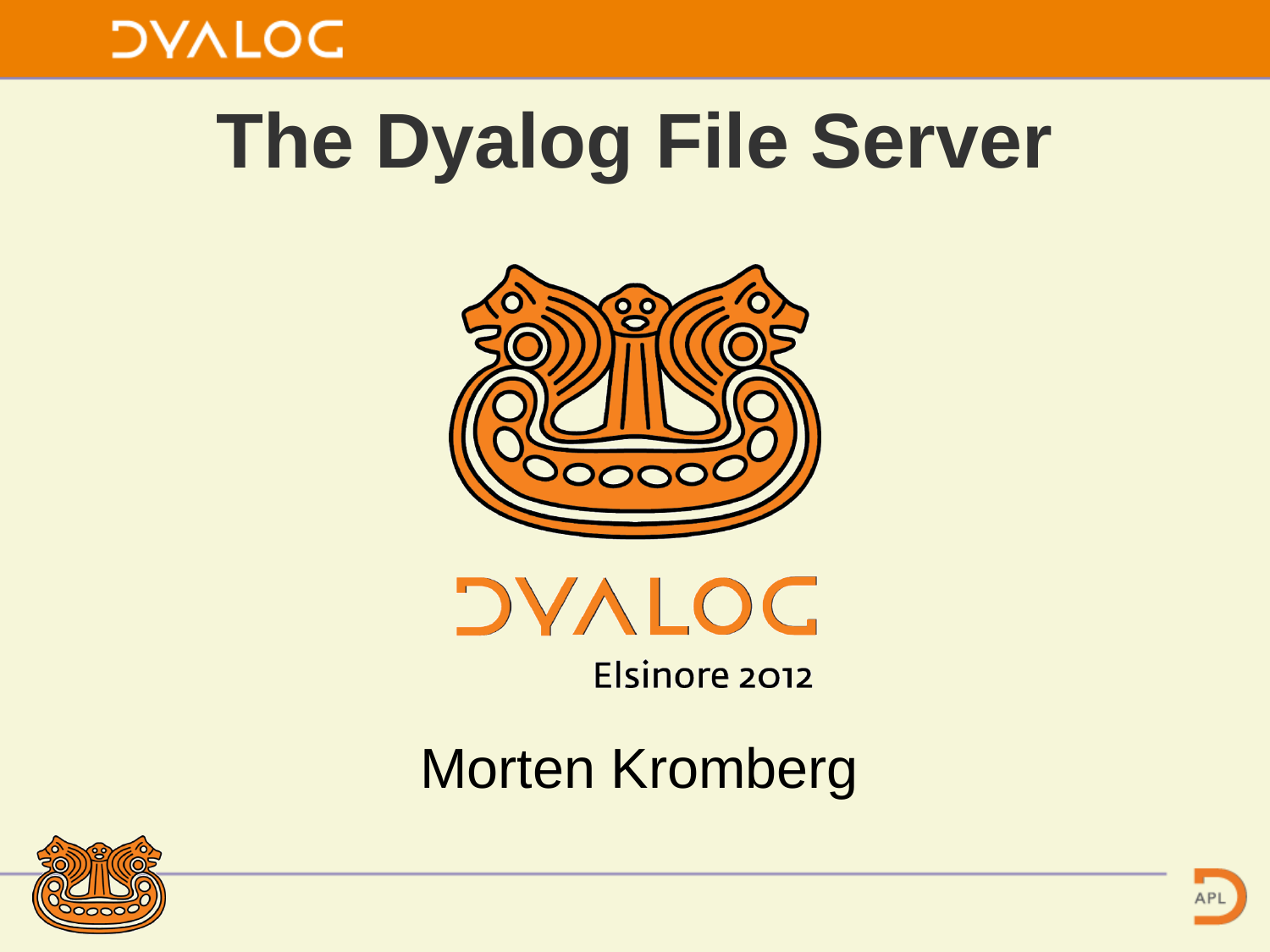

# The Dyalog File Server
Morten Kromberg